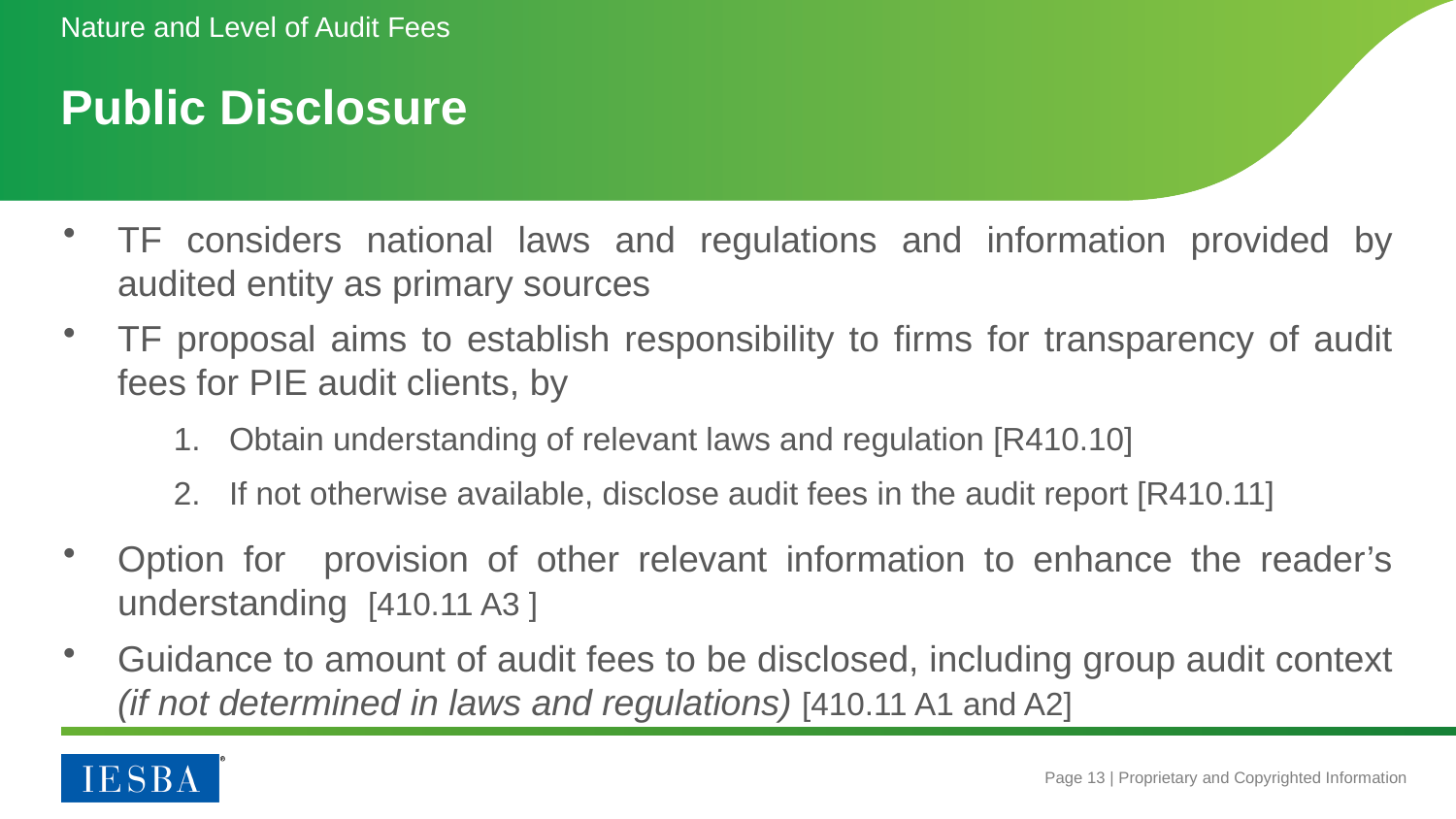

Nature and Level of Audit Fees
# Public Disclosure

TF considers national laws and regulations and information provided by audited entity as primary sources
TF proposal aims to establish responsibility to firms for transparency of audit fees for PIE audit clients, by
Obtain understanding of relevant laws and regulation [R410.10]
If not otherwise available, disclose audit fees in the audit report [R410.11]
Option for  provision of other relevant information to enhance the reader’s understanding  [410.11 A3 ]
Guidance to amount of audit fees to be disclosed, including group audit context (if not determined in laws and regulations) [410.11 A1 and A2]